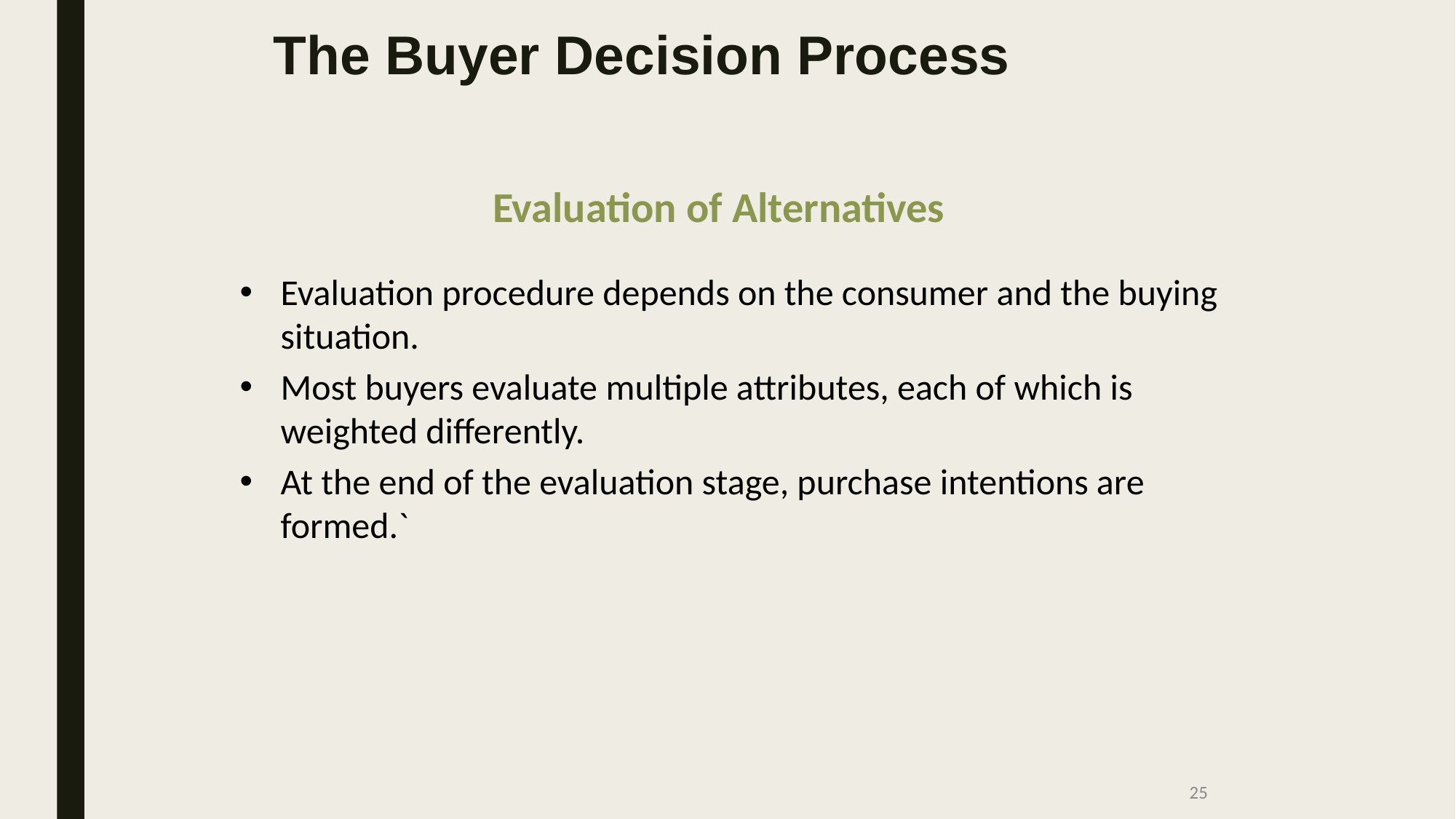

# The Buyer Decision Process

Evaluation of Alternatives
Evaluation procedure depends on the consumer and the buying situation.
Most buyers evaluate multiple attributes, each of which is weighted differently.
At the end of the evaluation stage, purchase intentions are formed.`
25